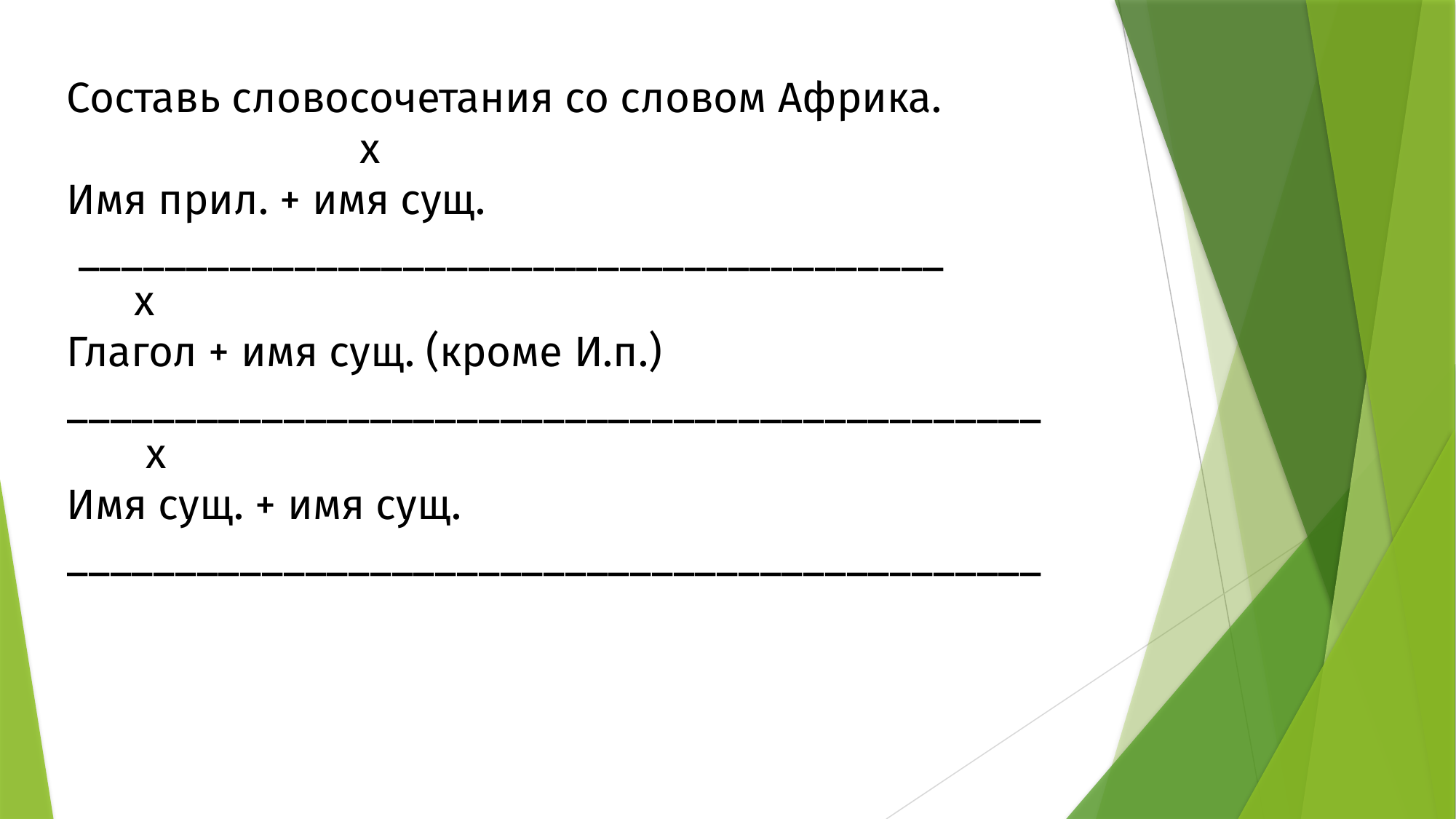

Составь словосочетания со словом Африка.
                          х
Имя прил. + имя сущ.  ________________________________________
      х
Глагол + имя сущ. (кроме И.п.) _____________________________________________
       х
Имя сущ. + имя сущ. _____________________________________________